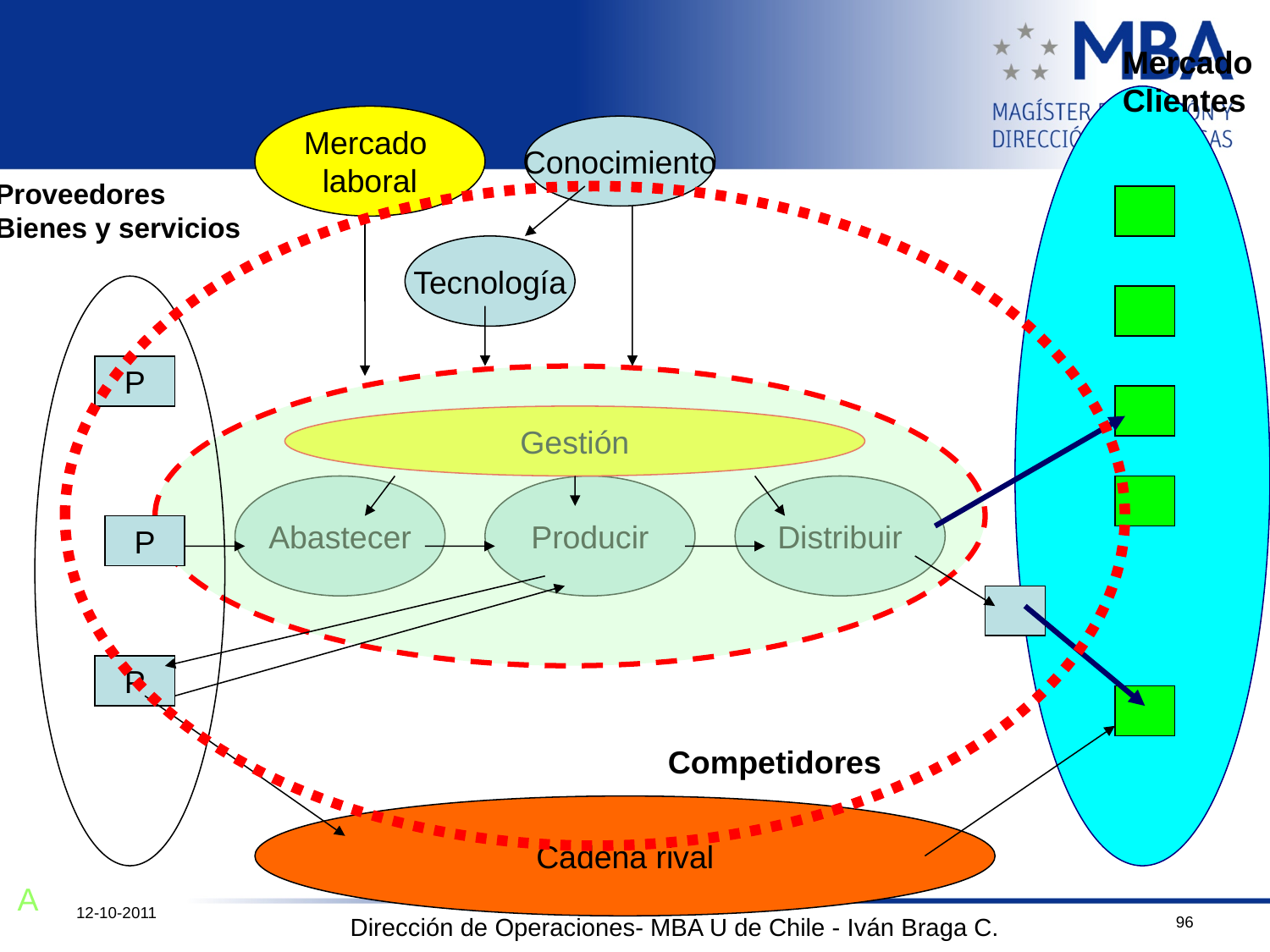

Mercado
Clientes

Mercado
laboral
Conocimiento
Proveedores
Bienes y servicios

Tecnología

P

Gestión

Abastecer

Producir

Distribuir

P

P

Competidores
Cadena rival
A
12-10-2011

96